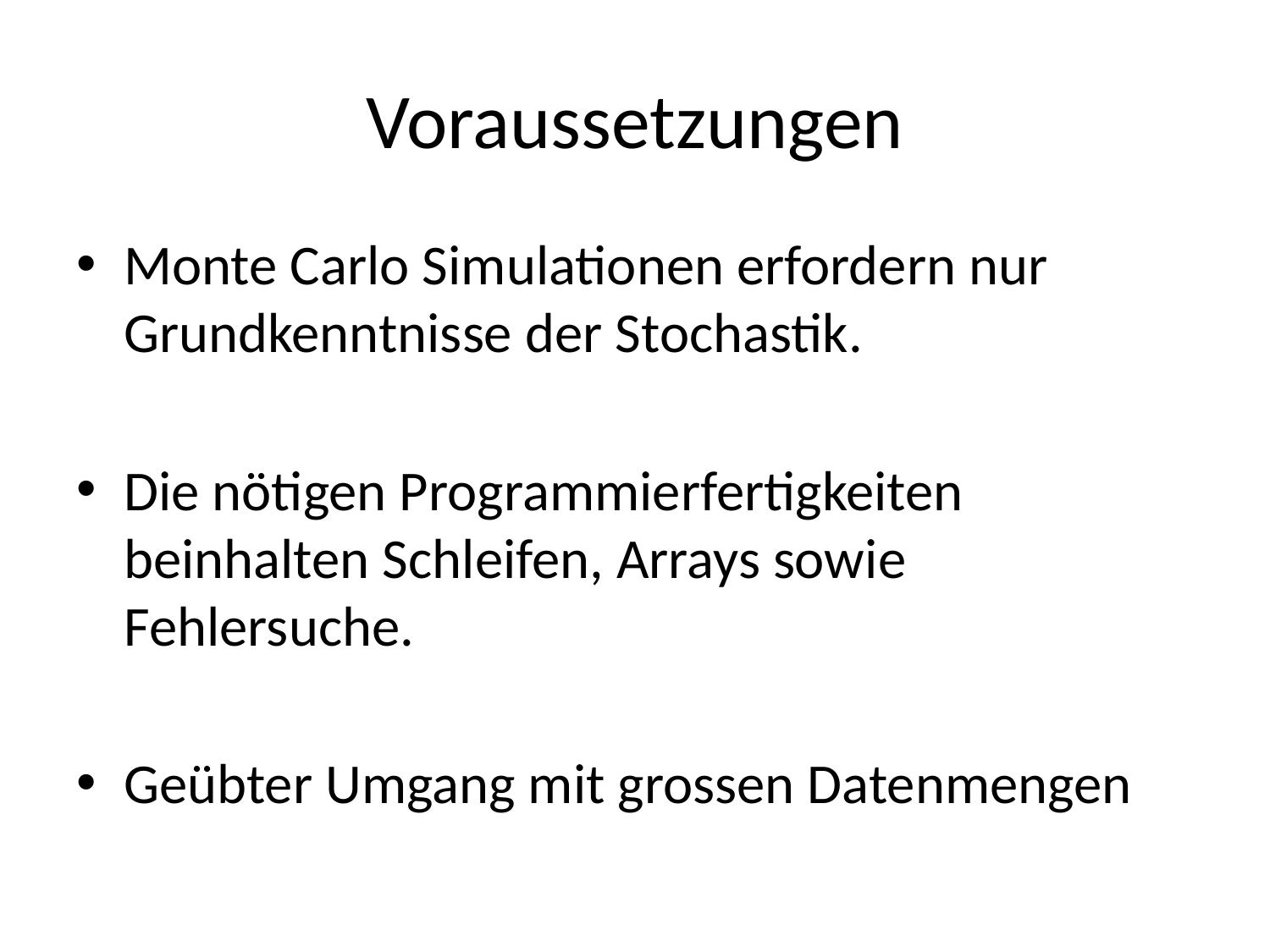

# Voraussetzungen
Monte Carlo Simulationen erfordern nur Grundkenntnisse der Stochastik.

Die nötigen Programmierfertigkeiten beinhalten Schleifen, Arrays sowie Fehlersuche.

Geübter Umgang mit grossen Datenmengen